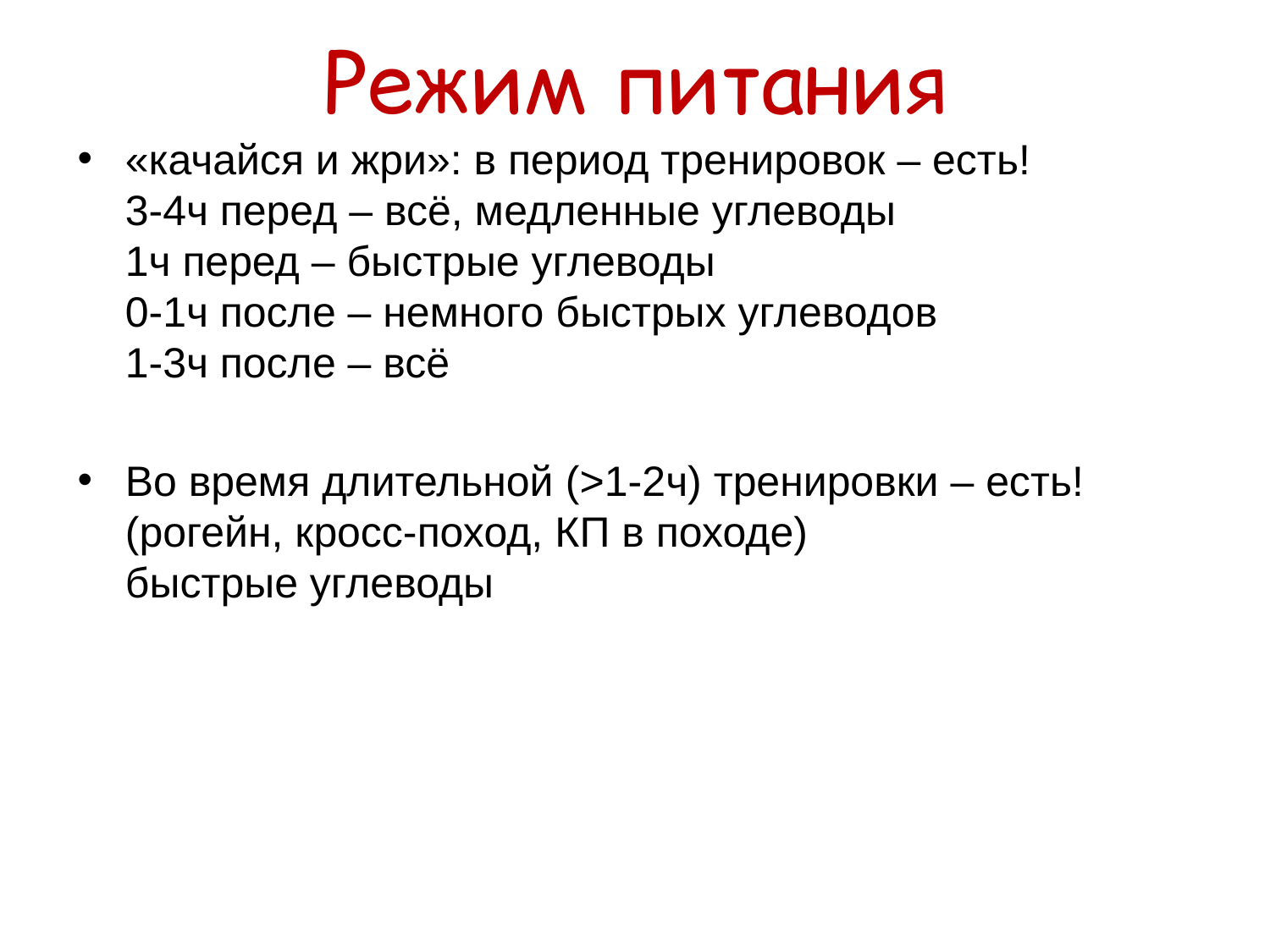

# Режим питания
«качайся и жри»: в период тренировок – есть!
3-4ч перед – всё, медленные углеводы
1ч перед – быстрые углеводы
0-1ч после – немного быстрых углеводов
1-3ч после – всё

Во время длительной (>1-2ч) тренировки – есть!
(рогейн, кросс-поход, КП в походе)
быстрые углеводы